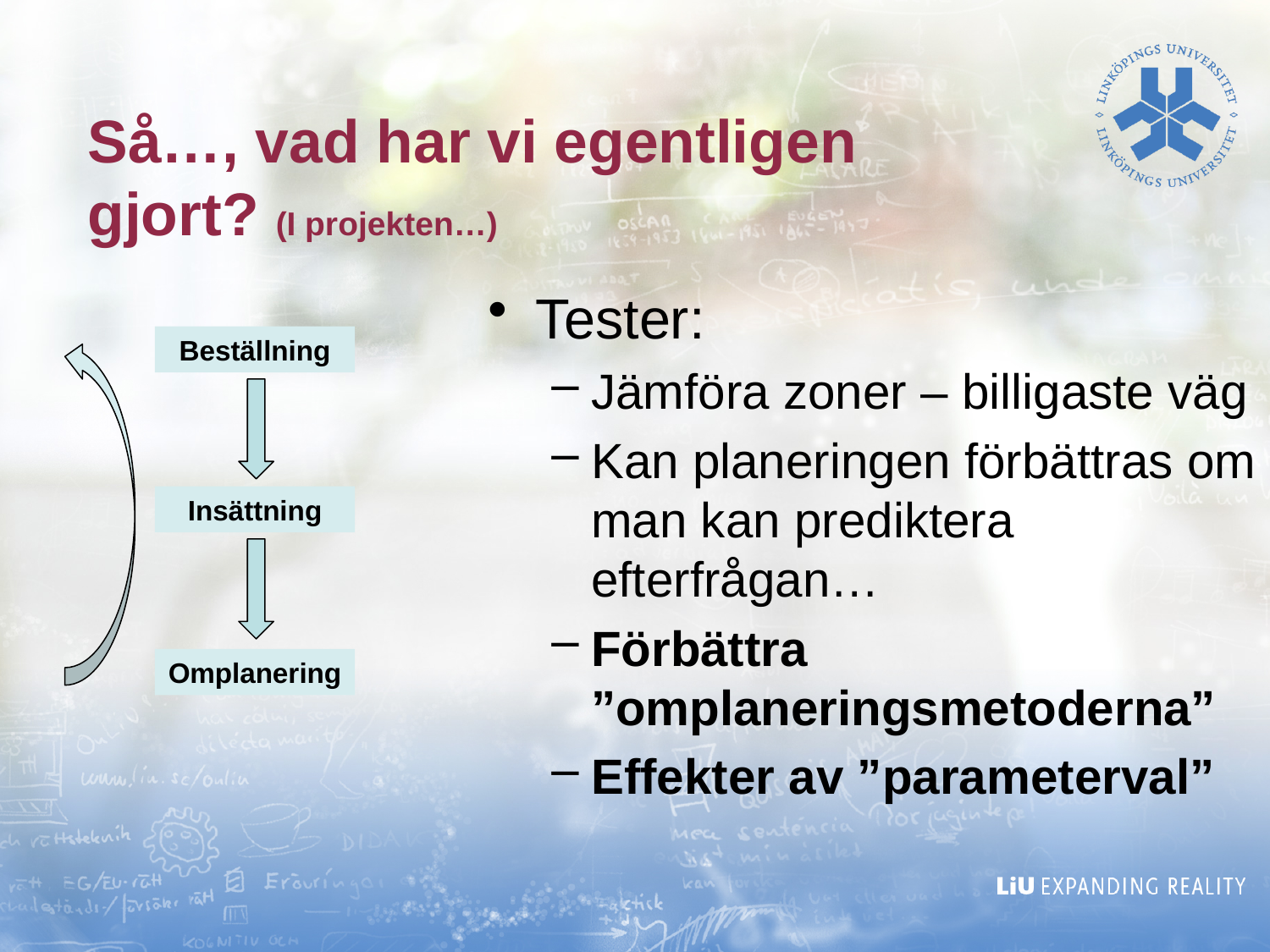

Så…, vad har vi egentligen gjort? (I projekten…)
Tester:
Jämföra zoner – billigaste väg
Kan planeringen förbättras om man kan prediktera efterfrågan…
Förbättra ”omplaneringsmetoderna”
Effekter av ”parameterval”
Beställning

Insättning

Omplanering